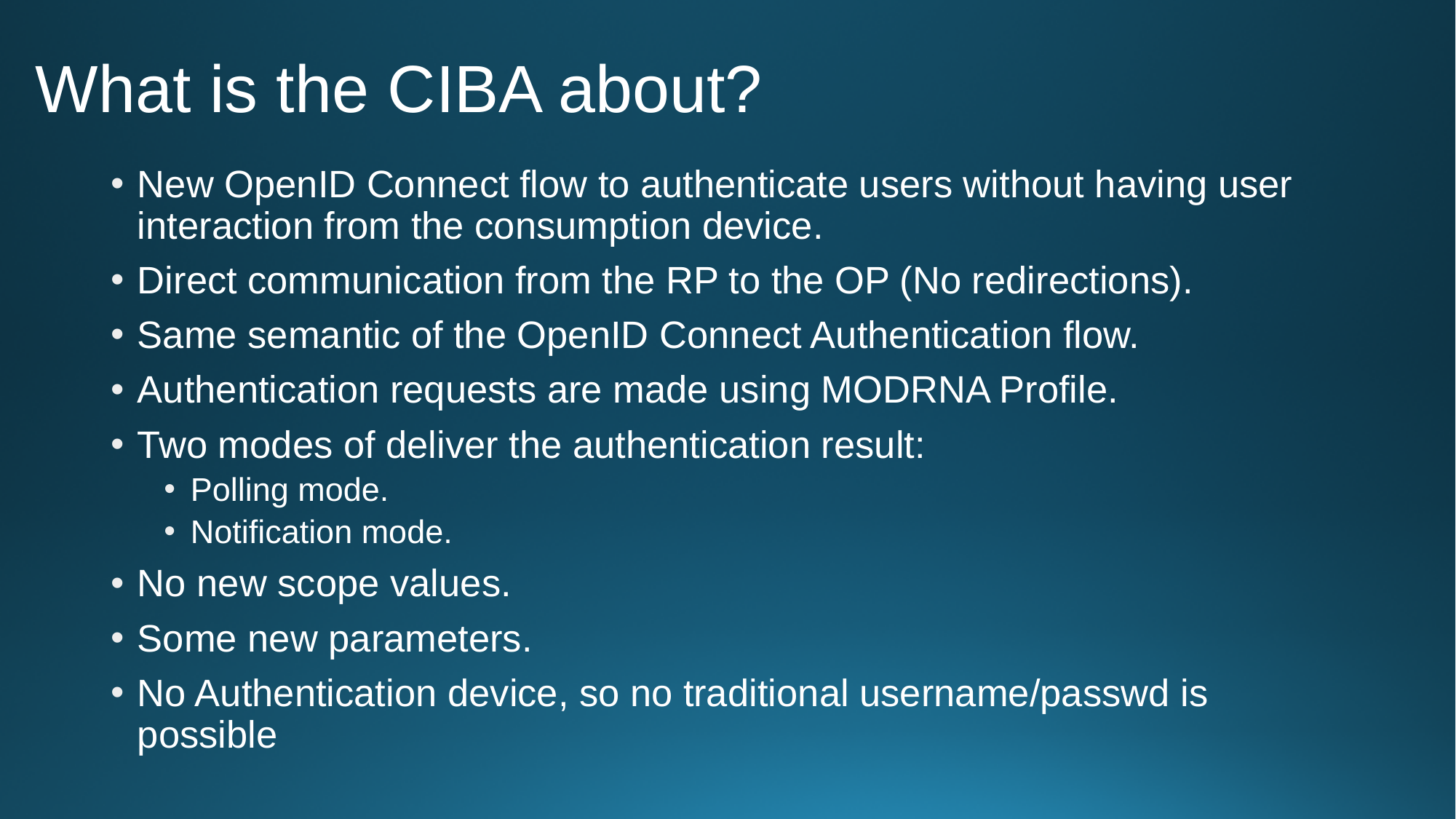

# What is the CIBA about?
New OpenID Connect flow to authenticate users without having user interaction from the consumption device.
Direct communication from the RP to the OP (No redirections).
Same semantic of the OpenID Connect Authentication flow.
Authentication requests are made using MODRNA Profile.
Two modes of deliver the authentication result:
Polling mode.
Notification mode.
No new scope values.
Some new parameters.
No Authentication device, so no traditional username/passwd is possible